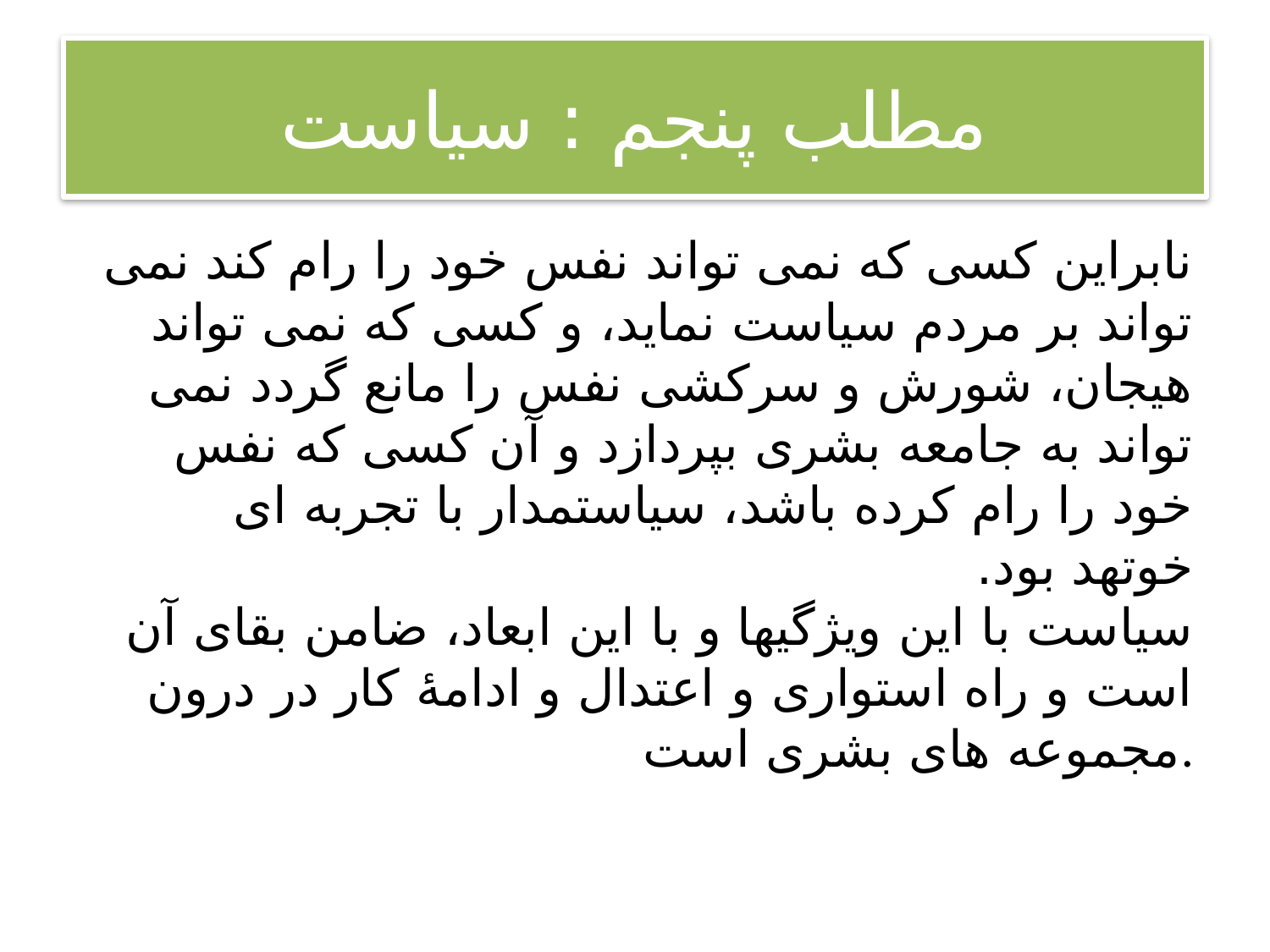

# مطلب پنجم : سیاست
نابراین کسی که نمی تواند نفس خود را رام کند نمی تواند بر مردم سیاست نماید، و کسی که نمی تواند هیجان، شورش و سرکشی نفس را مانع گردد نمی تواند به جامعه بشری بپردازد و آن کسی که نفس خود را رام کرده باشد، سیاستمدار با تجربه ای خوتهد بود.
سیاست با این ویژگیها و با این ابعاد، ضامن بقای آن است و راه استواری و اعتدال و ادامۀ کار در درون مجموعه های بشری است.